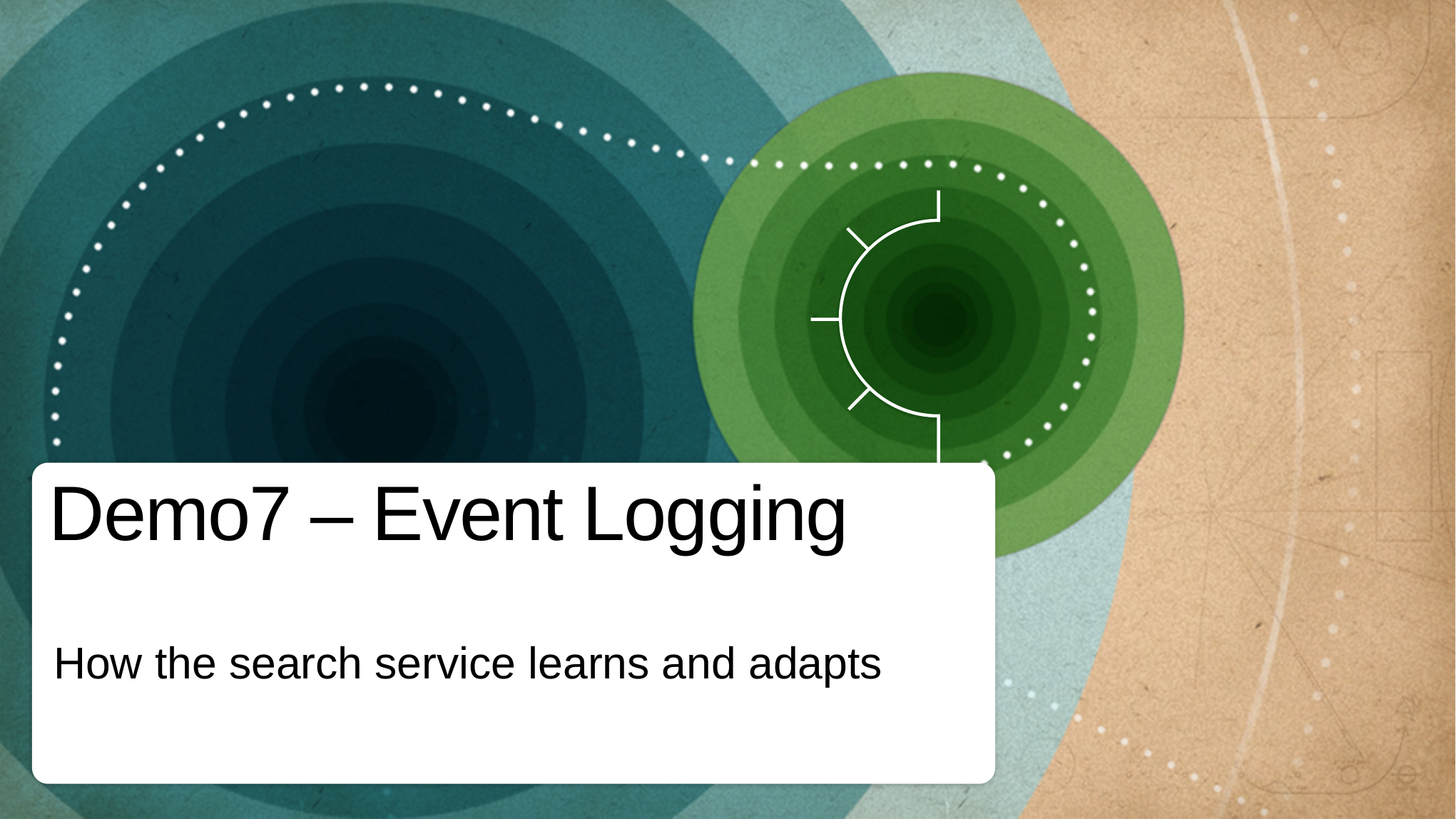

# Demo7 – Event Logging
How the search service learns and adapts